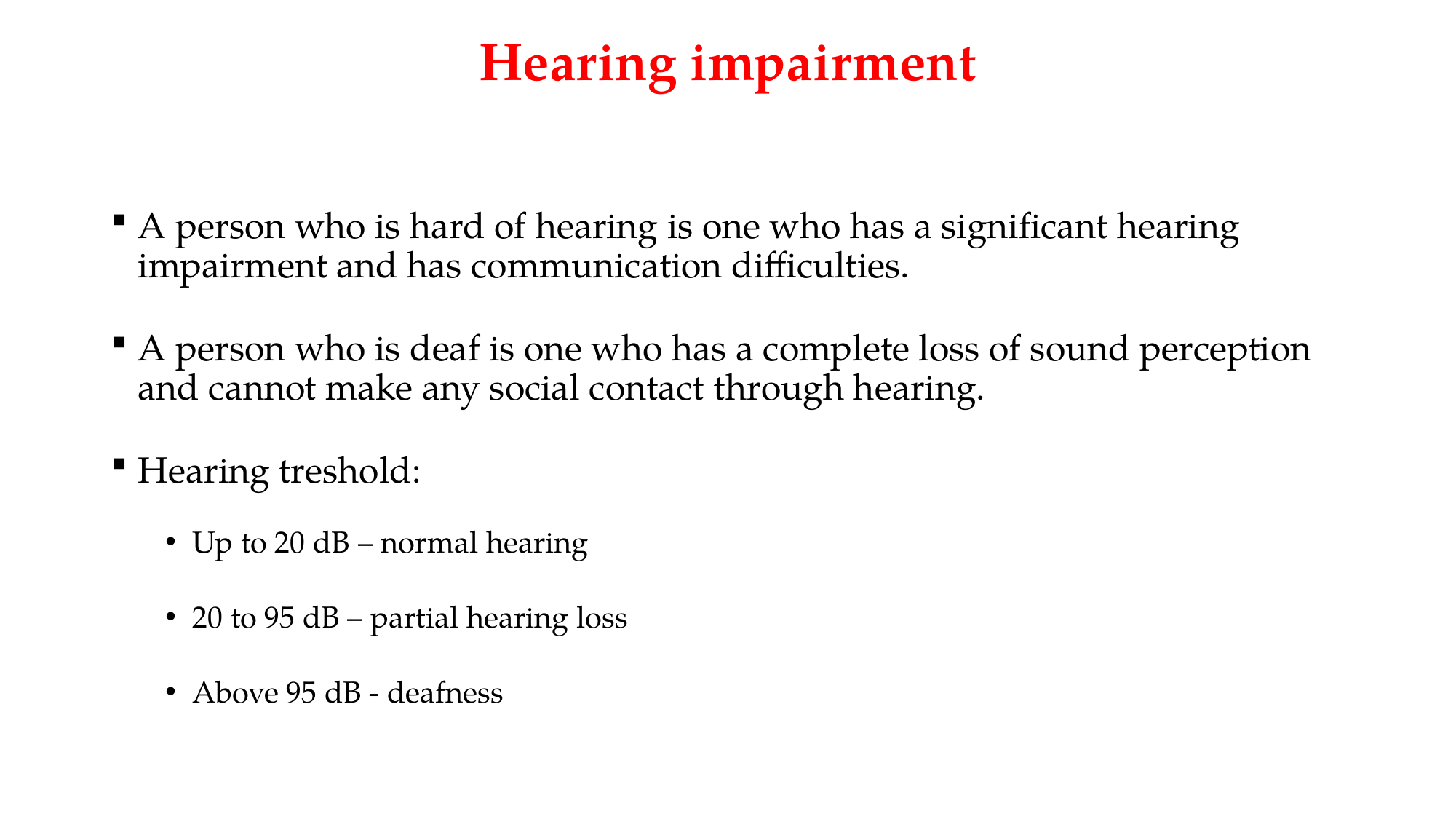

Hearing impairment
A person who is hard of hearing is one who has a significant hearing impairment and has communication difficulties.

A person who is deaf is one who has a complete loss of sound perception and cannot make any social contact through hearing.

Hearing treshold:

Up to 20 dB – normal hearing

20 to 95 dB – partial hearing loss

Above 95 dB - deafness